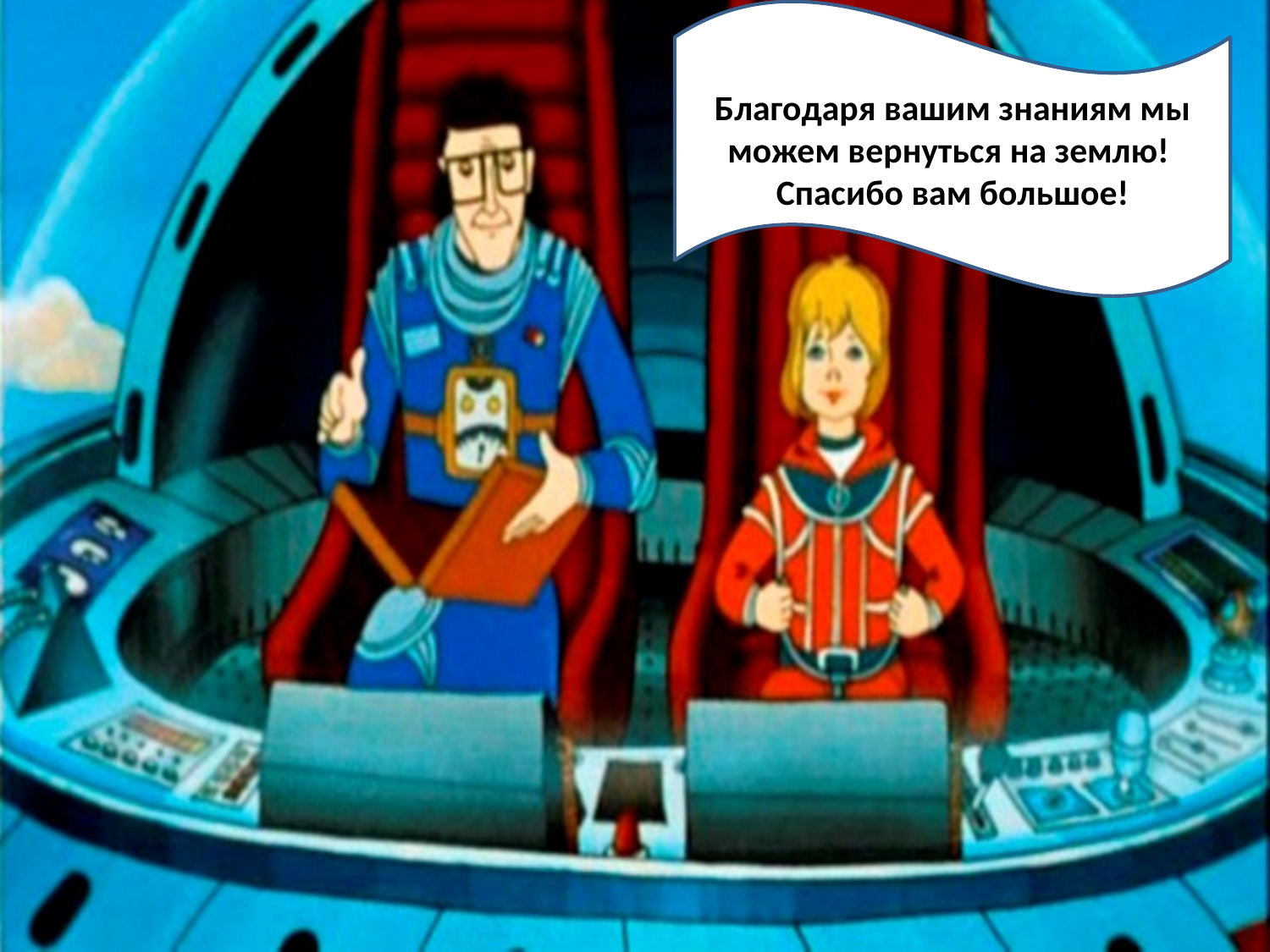

Благодаря вашим знаниям мы можем вернуться на землю!
Спасибо вам большое!